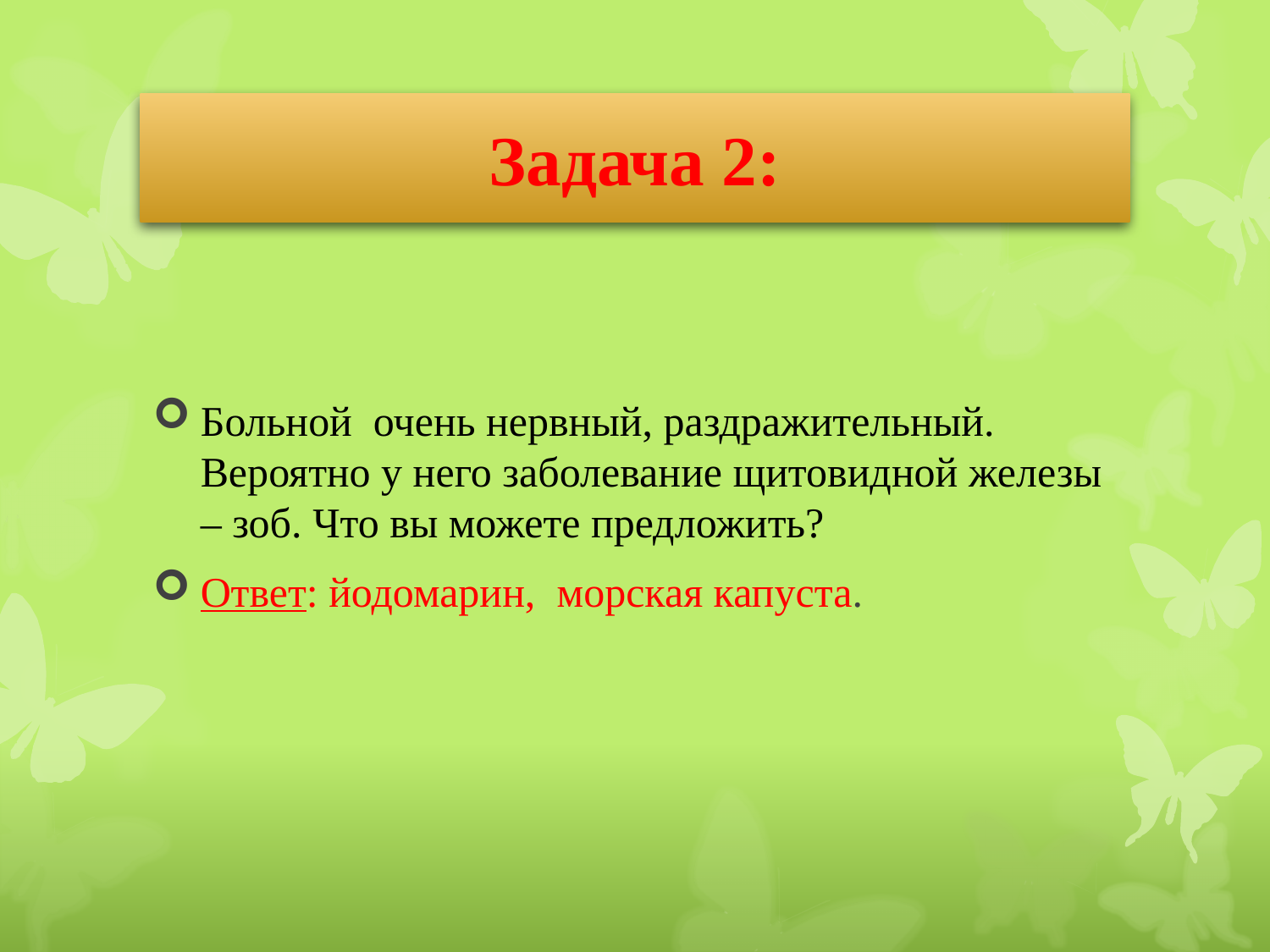

# Задача 2:
Больной  очень нервный, раздражительный. Вероятно у него заболевание щитовидной железы – зоб. Что вы можете предложить?
Ответ: йодомарин,  морская капуста.